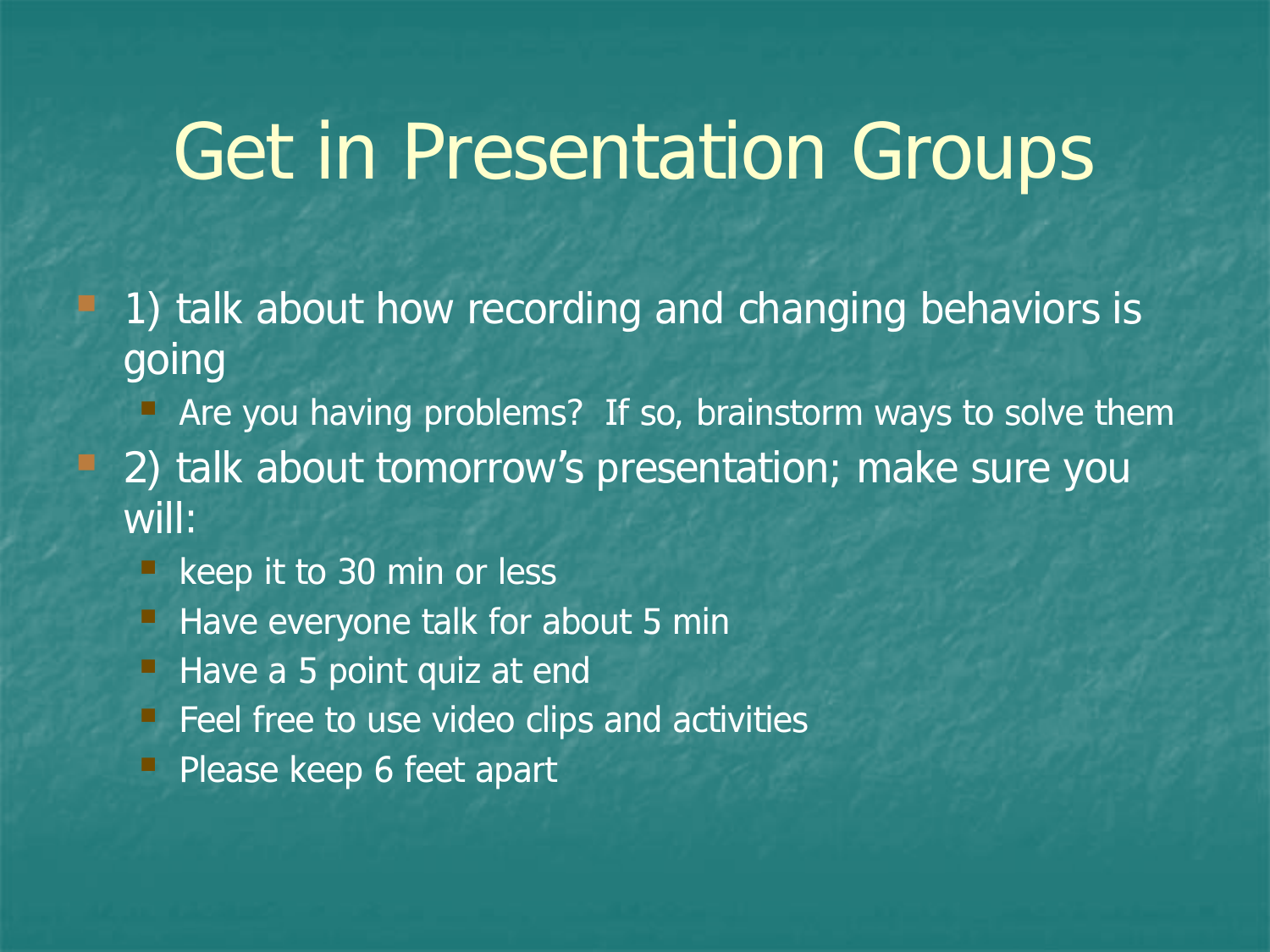

# Get in Presentation Groups
1) talk about how recording and changing behaviors is going
Are you having problems?  If so, brainstorm ways to solve them
2) talk about tomorrow’s presentation; make sure you will:
keep it to 30 min or less
Have everyone talk for about 5 min
Have a 5 point quiz at end
Feel free to use video clips and activities
Please keep 6 feet apart